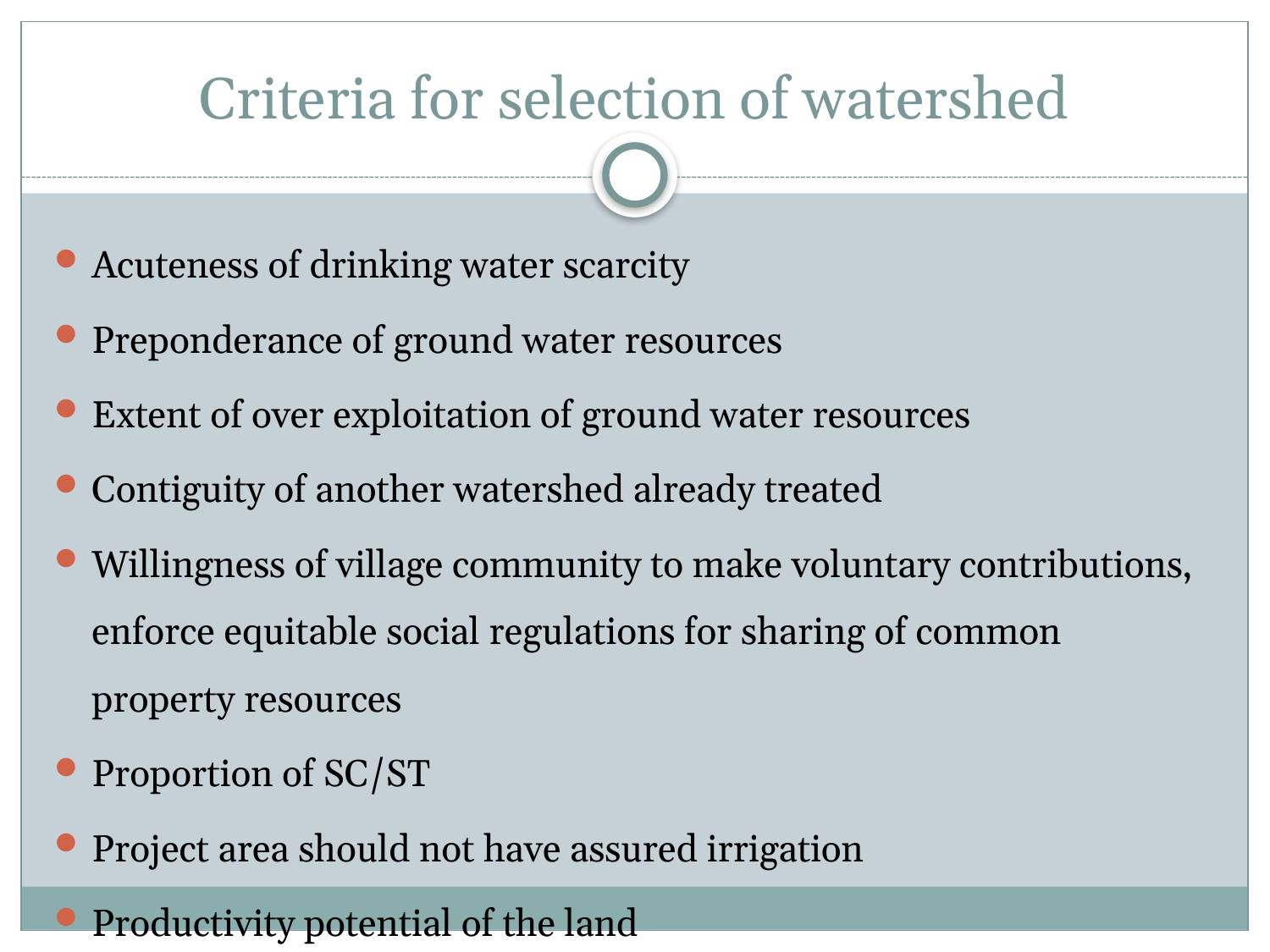

# Criteria for selection of watershed
Acuteness of drinking water scarcity
Preponderance of ground water resources
Extent of over exploitation of ground water resources
Contiguity of another watershed already treated
Willingness of village community to make voluntary contributions, enforce equitable social regulations for sharing of common property resources
Proportion of SC/ST
Project area should not have assured irrigation
Productivity potential of the land